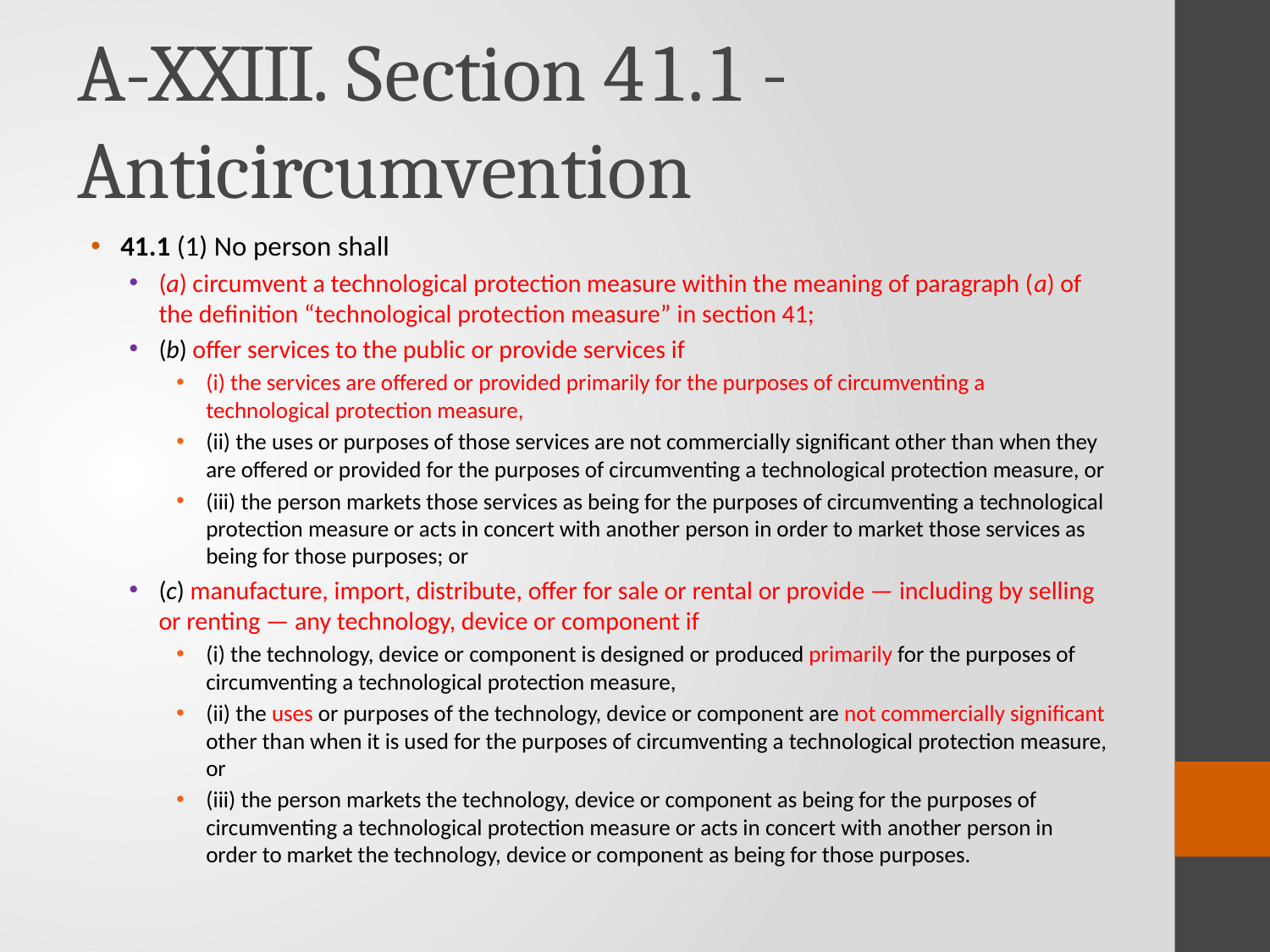

# A-XXIII. Section 41.1 - Anticircumvention
41.1 (1) No person shall
(a) circumvent a technological protection measure within the meaning of paragraph (a) of the definition “technological protection measure” in section 41;
(b) offer services to the public or provide services if
(i) the services are offered or provided primarily for the purposes of circumventing a technological protection measure,
(ii) the uses or purposes of those services are not commercially significant other than when they are offered or provided for the purposes of circumventing a technological protection measure, or
(iii) the person markets those services as being for the purposes of circumventing a technological protection measure or acts in concert with another person in order to market those services as being for those purposes; or
(c) manufacture, import, distribute, offer for sale or rental or provide — including by selling or renting — any technology, device or component if
(i) the technology, device or component is designed or produced primarily for the purposes of circumventing a technological protection measure,
(ii) the uses or purposes of the technology, device or component are not commercially significant other than when it is used for the purposes of circumventing a technological protection measure, or
(iii) the person markets the technology, device or component as being for the purposes of circumventing a technological protection measure or acts in concert with another person in order to market the technology, device or component as being for those purposes.